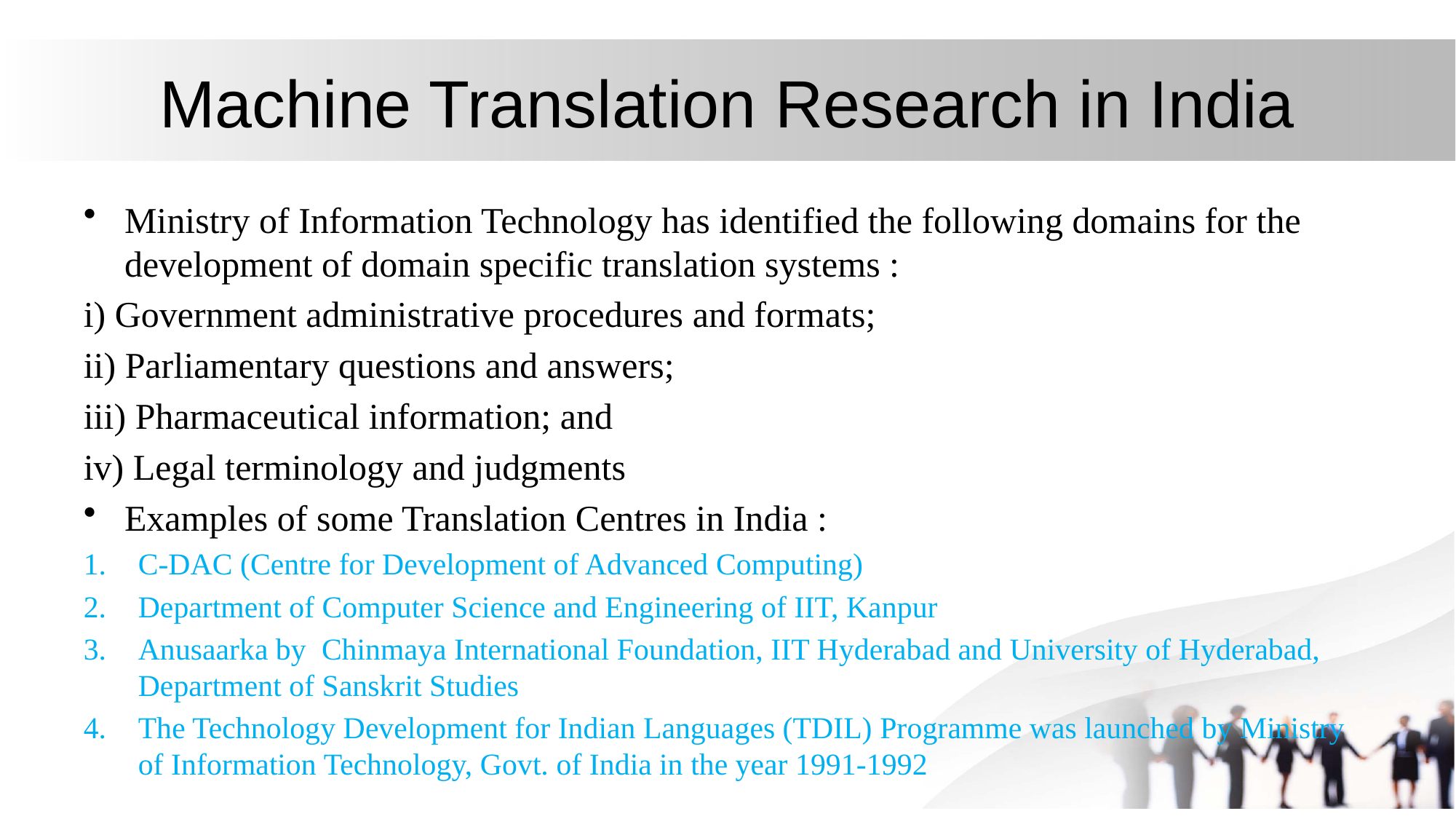

# Machine Translation Research in India
Ministry of Information Technology has identified the following domains for the development of domain specific translation systems :
i) Government administrative procedures and formats;
ii) Parliamentary questions and answers;
iii) Pharmaceutical information; and
iv) Legal terminology and judgments
Examples of some Translation Centres in India :
C-DAC (Centre for Development of Advanced Computing)
Department of Computer Science and Engineering of IIT, Kanpur
Anusaarka by  Chinmaya International Foundation, IIT Hyderabad and University of Hyderabad, Department of Sanskrit Studies
The Technology Development for Indian Languages (TDIL) Programme was launched by Ministry of Information Technology, Govt. of India in the year 1991-1992